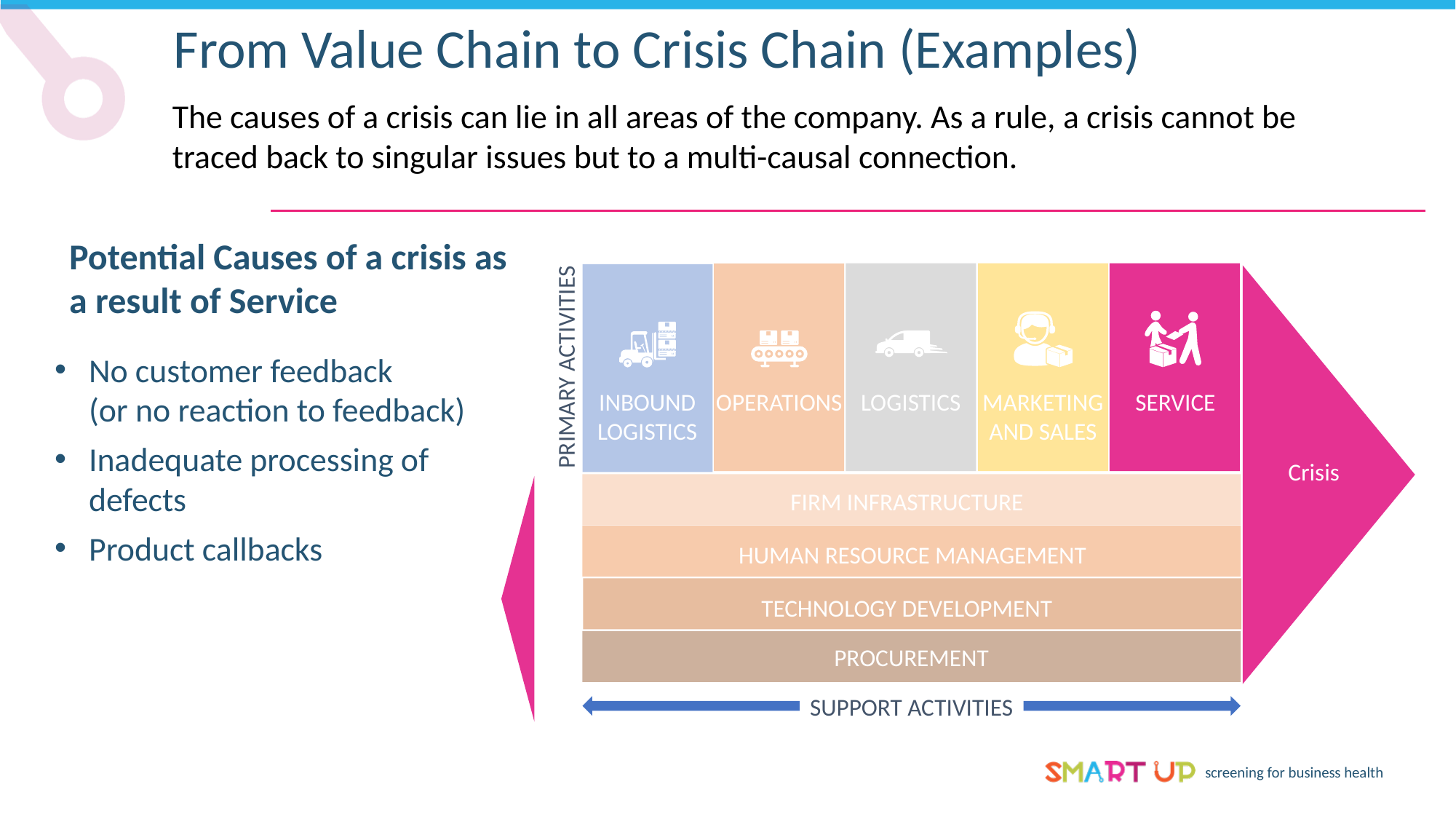

From Value Chain to Crisis Chain (Examples)
The causes of a crisis can lie in all areas of the company. As a rule, a crisis cannot be traced back to singular issues but to a multi-causal connection.
Potential Causes of a crisis as a result of Service

No customer feedback
(or no reaction to feedback)
Inadequate processing of defects
Product callbacks
PRIMARY ACTIVITIES
OPERATIONS
INBOUND
LOGISTICS
LOGISTICS
MARKETING
AND SALES
SERVICE

Crisis

FIRM INFRASTRUCTURE
FIRM INFRASTRUCTURE

HUMAN RESOURCE MANAGEMENT
HUMAN RESOURCE MANAGEMENT

TECHNOLOGY DEVELOPMENT

PROCUREMENT
SUPPORT ACTIVITIES